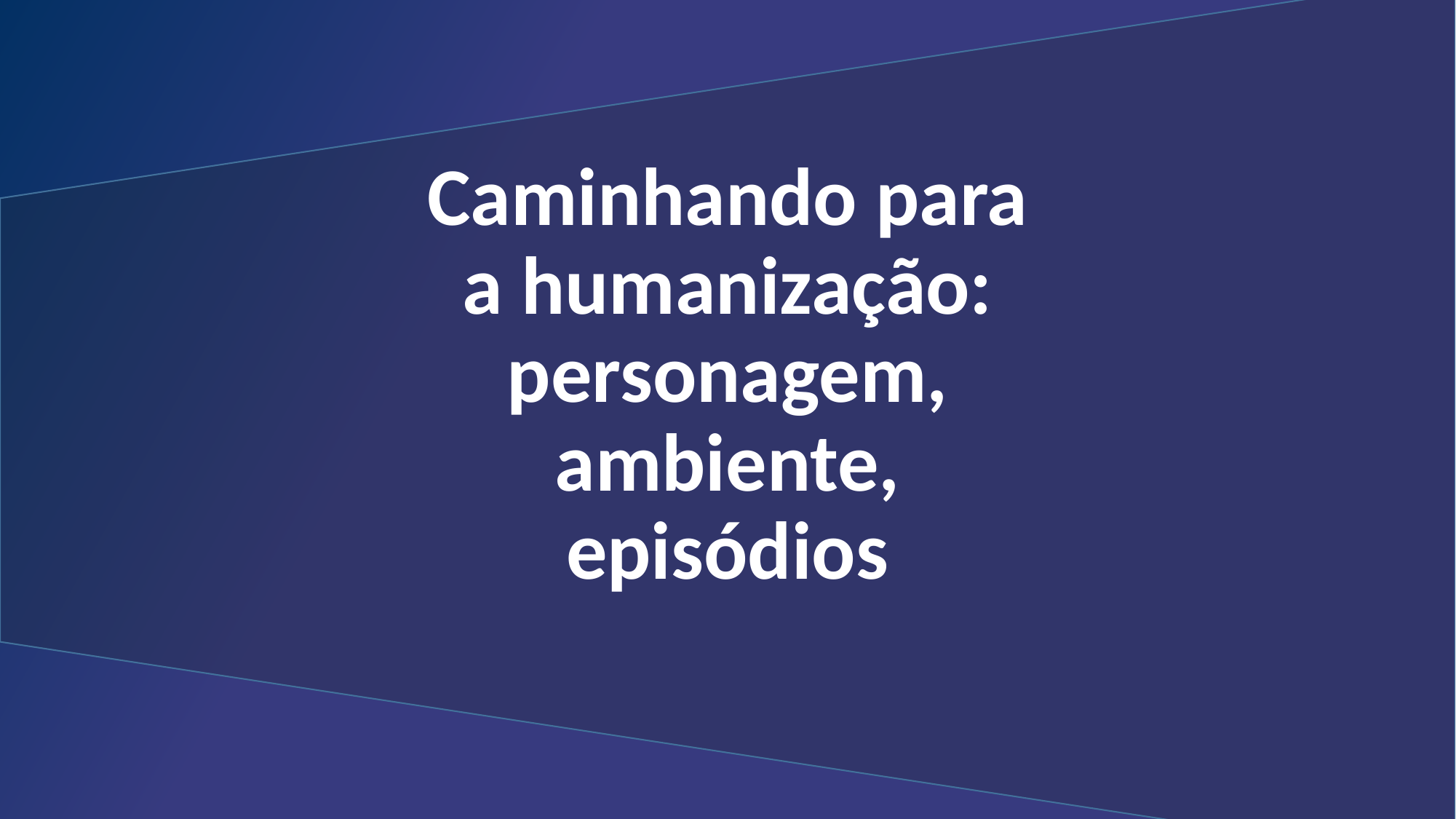

# Caminhando para a humanização: personagem, ambiente, episódios